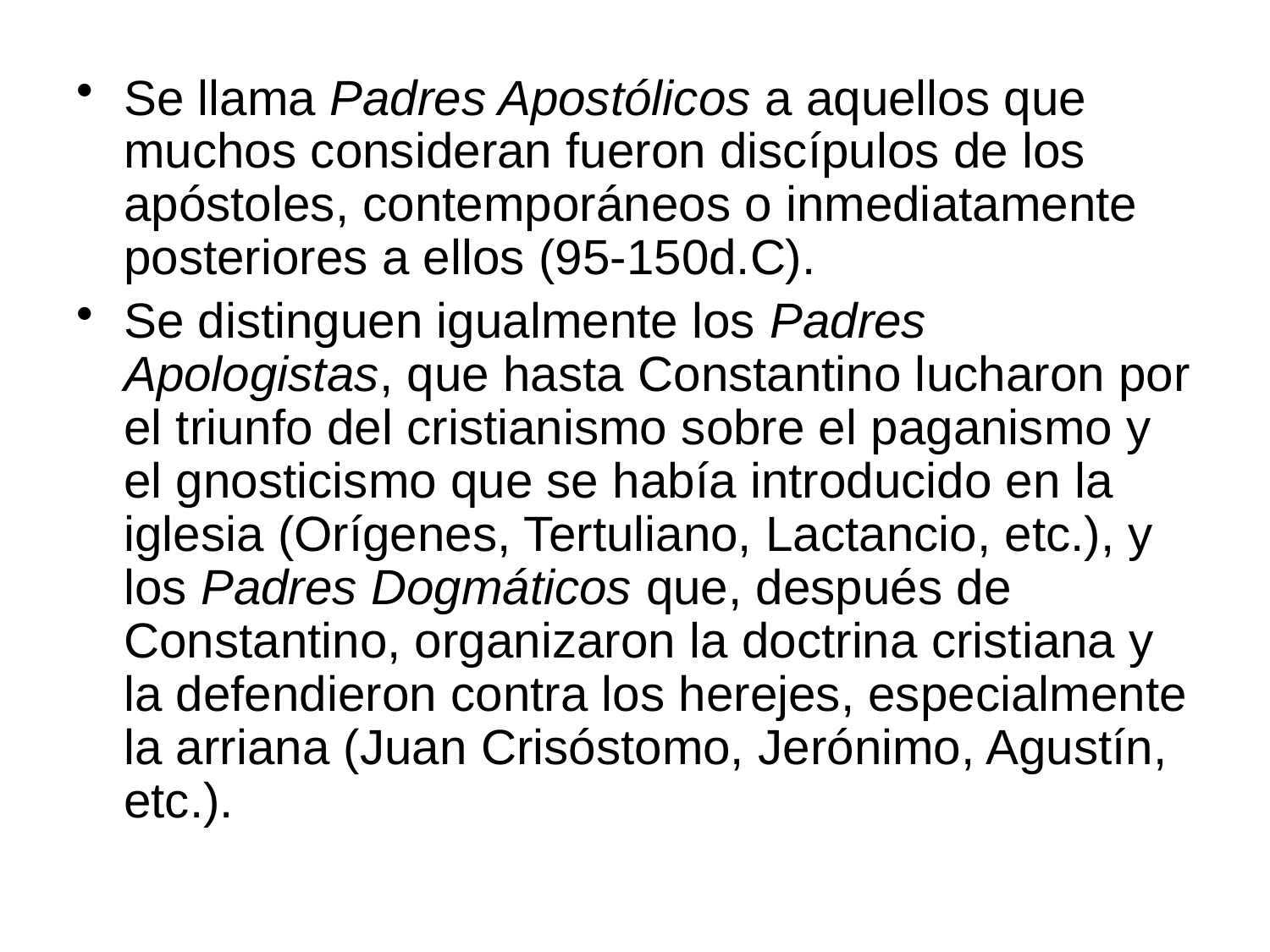

Se llama Padres Apostólicos a aquellos que muchos consideran fueron discípulos de los apóstoles, contemporáneos o inmediatamente posteriores a ellos (95-150d.C).
Se distinguen igualmente los Padres Apologistas, que hasta Constantino lucharon por el triunfo del cristianismo sobre el paganismo y el gnosticismo que se había introducido en la iglesia (Orígenes, Tertuliano, Lactancio, etc.), y los Padres Dogmáticos que, después de Constantino, organizaron la doctrina cristiana y la defendieron contra los herejes, especialmente la arriana (Juan Crisóstomo, Jerónimo, Agustín, etc.).